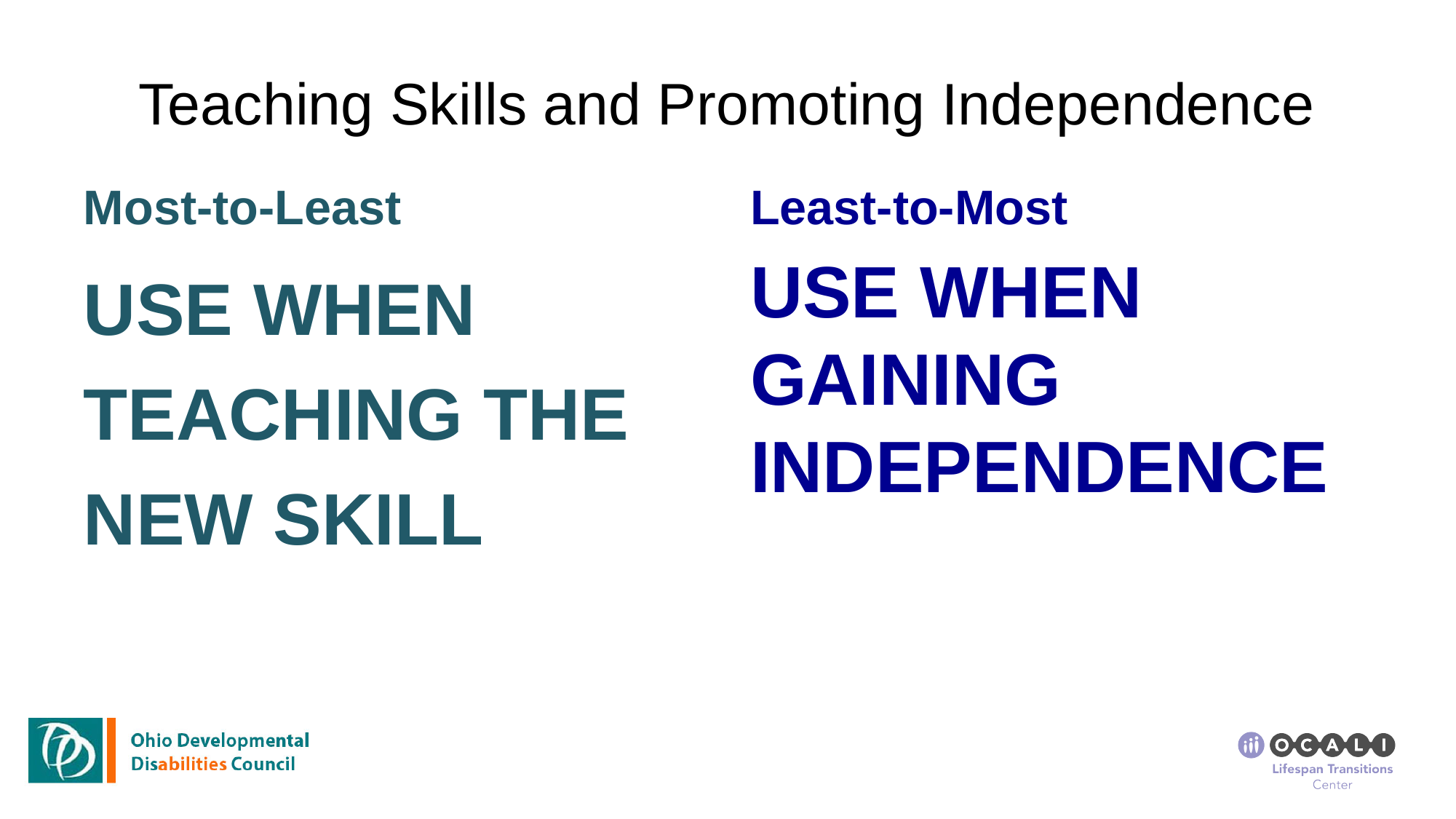

# Teaching Skills and Promoting Independence
Most-to-Least
Least-to-Most
USE WHEN TEACHING THE NEW SKILL

USE WHEN GAINING INDEPENDENCE